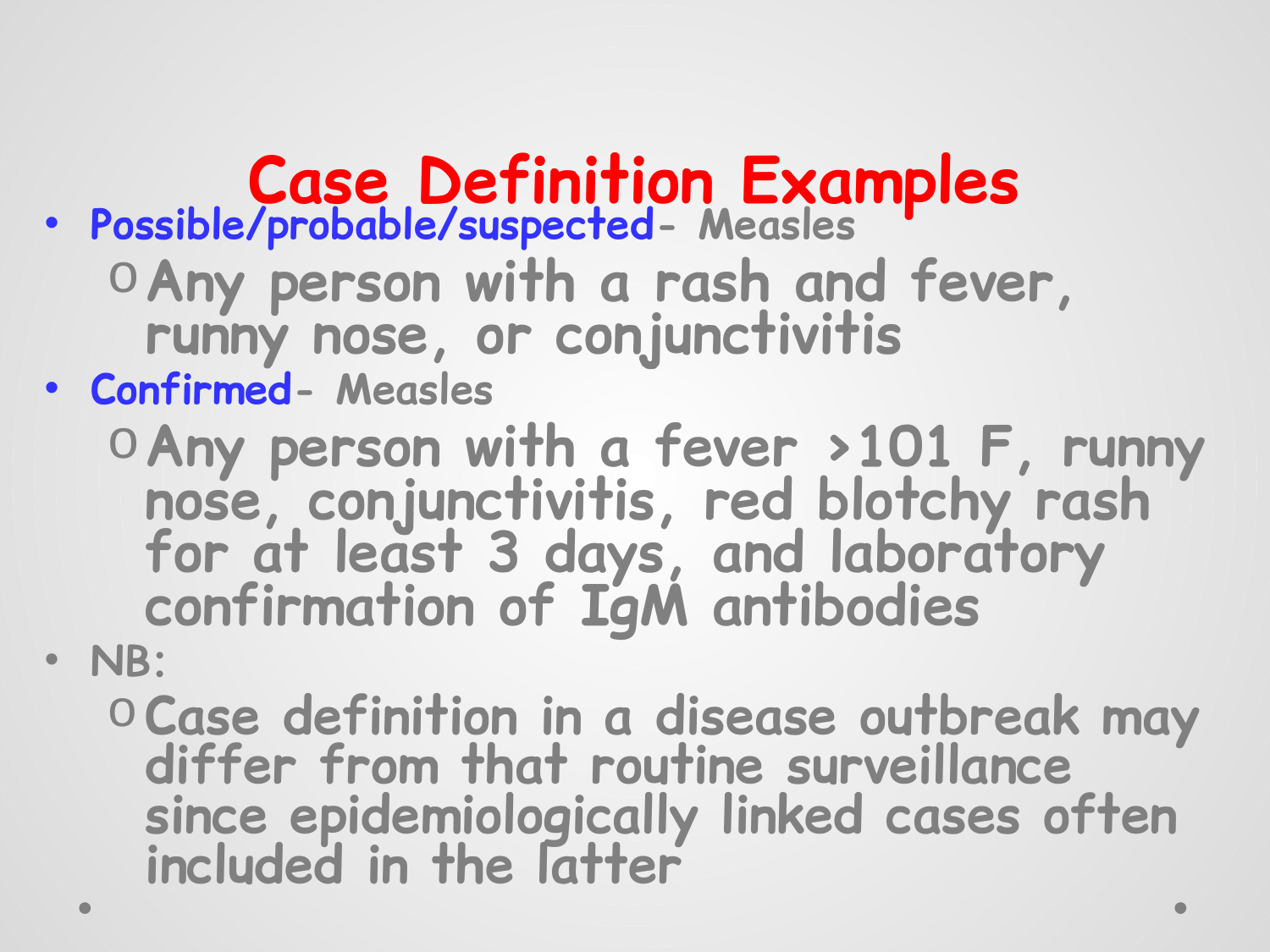

# Case Definition Examples
Possible/probable/suspected- Measles
Any person with a rash and fever, runny nose, or conjunctivitis
Confirmed- Measles
Any person with a fever >101 F, runny nose, conjunctivitis, red blotchy rash for at least 3 days, and laboratory confirmation of IgM antibodies
NB:
Case definition in a disease outbreak may differ from that routine surveillance since epidemiologically linked cases often included in the latter